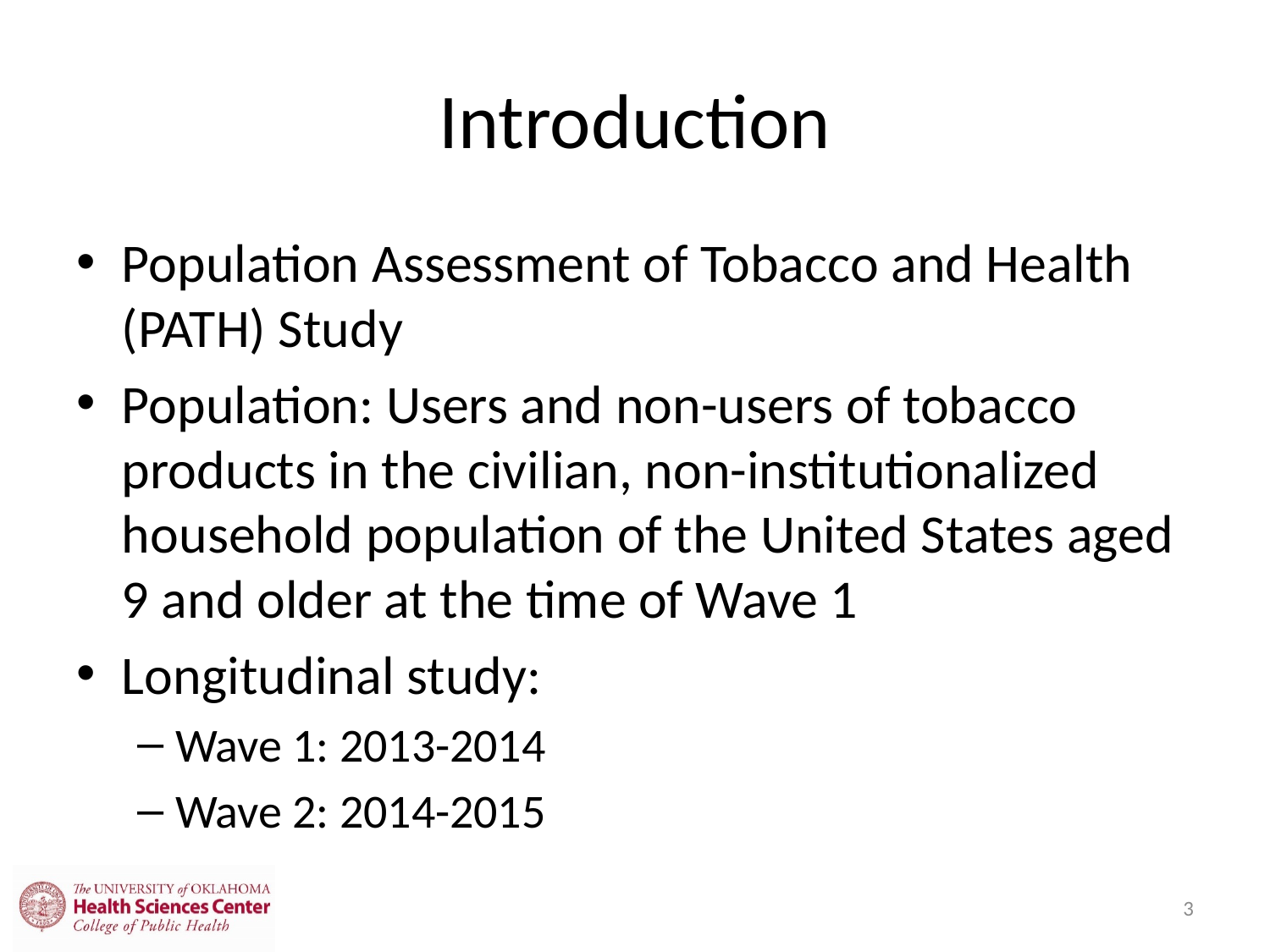

# Introduction
Population Assessment of Tobacco and Health (PATH) Study
Population: Users and non-users of tobacco products in the civilian, non-institutionalized household population of the United States aged 9 and older at the time of Wave 1
Longitudinal study:
Wave 1: 2013-2014
Wave 2: 2014-2015
3